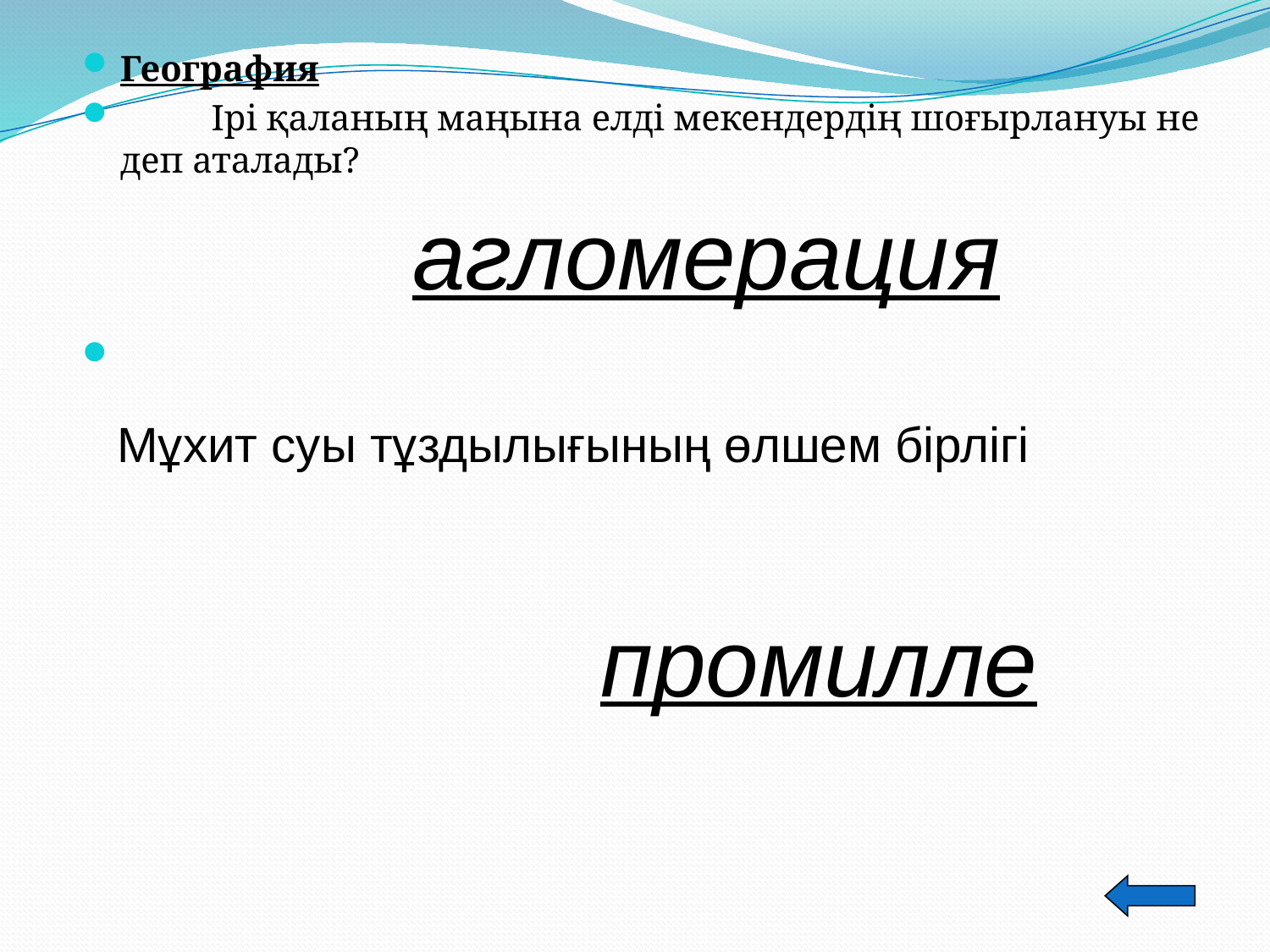

География
          Ірі қаланың маңына елді мекендердің шоғырлануы не деп аталады?

агломерация
Мұхит суы тұздылығының өлшем бірлігі
промилле